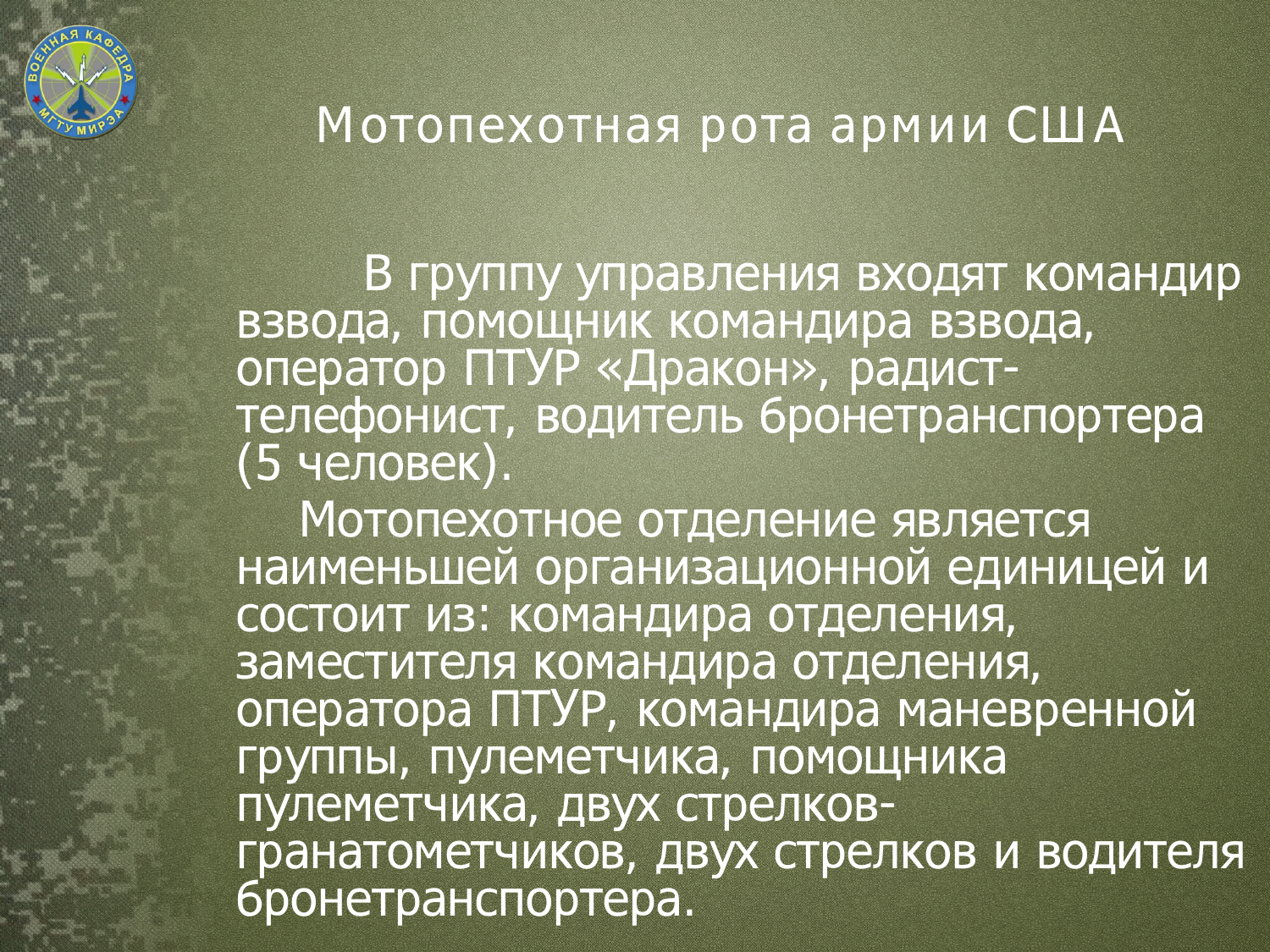

# Мотопехотная рота армии США
	В группу управления входят командир взвода, помощник командира взвода, оператор ПТУР «Дракон», радист-телефонист, водитель бронетранспортера (5 человек).
Мотопехотное отделение является наименьшей организационной единицей и состоит из: командира отделения, заместителя командира отделения, оператора ПТУР, командира маневренной группы, пулеметчика, помощника пулеметчика, двух стрелков-гранатометчиков, двух стрелков и водителя бронетранспортера.